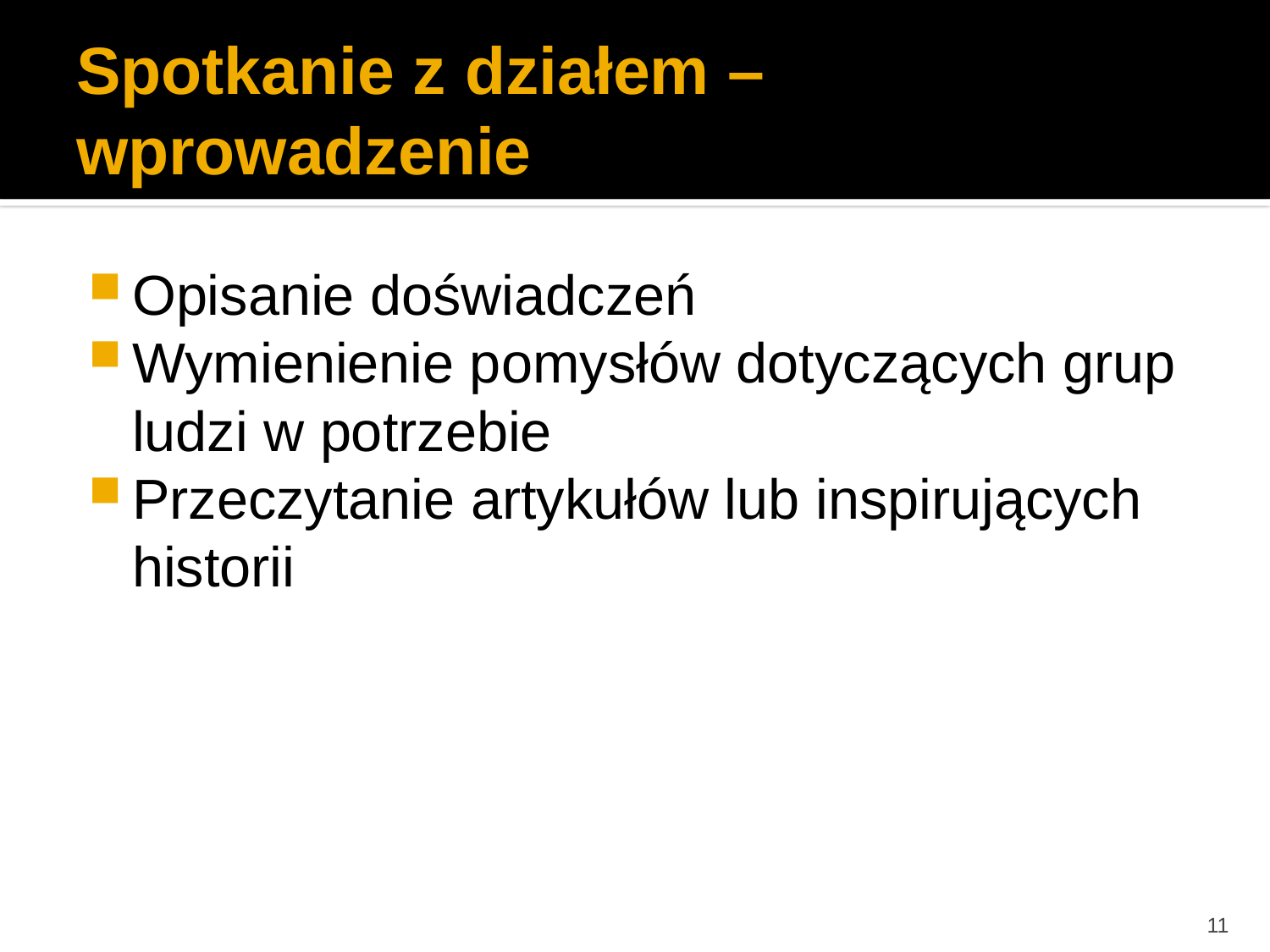

# Spotkanie z działem – wprowadzenie
Opisanie doświadczeń
Wymienienie pomysłów dotyczących grup ludzi w potrzebie
Przeczytanie artykułów lub inspirujących historii
11